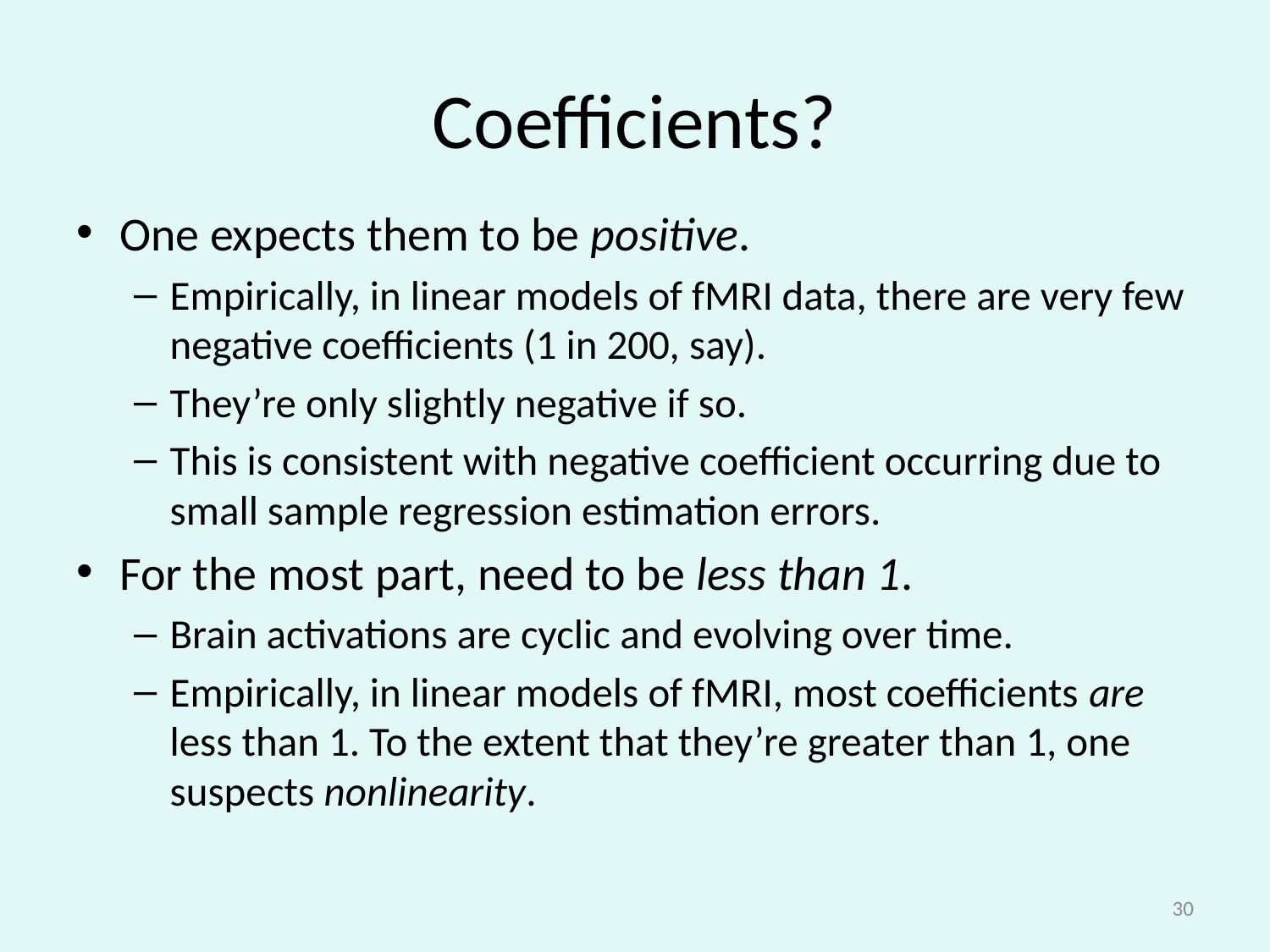

# Coefficients?
One expects them to be positive.
Empirically, in linear models of fMRI data, there are very few negative coefficients (1 in 200, say).
They’re only slightly negative if so.
This is consistent with negative coefficient occurring due to small sample regression estimation errors.
For the most part, need to be less than 1.
Brain activations are cyclic and evolving over time.
Empirically, in linear models of fMRI, most coefficients are less than 1. To the extent that they’re greater than 1, one suspects nonlinearity.

30